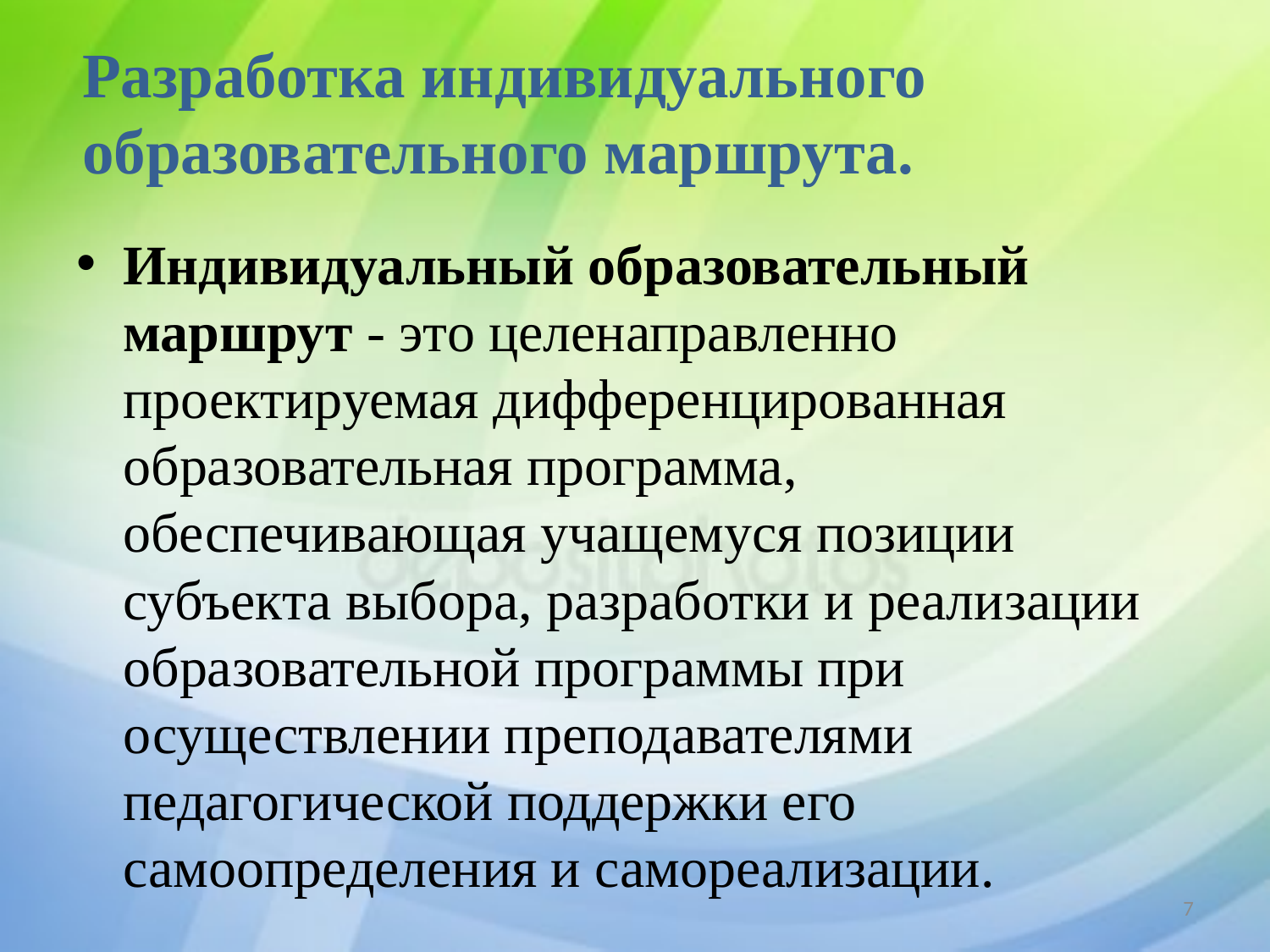

# Разработка индивидуального образовательного маршрута.
Индивидуальный образовательный маршрут - это целенаправленно проектируемая дифференцированная образовательная программа, обеспечивающая учащемуся позиции субъекта выбора, разработки и реализации образовательной программы при осуществлении преподавателями педагогической поддержки его самоопределения и самореализации.

7